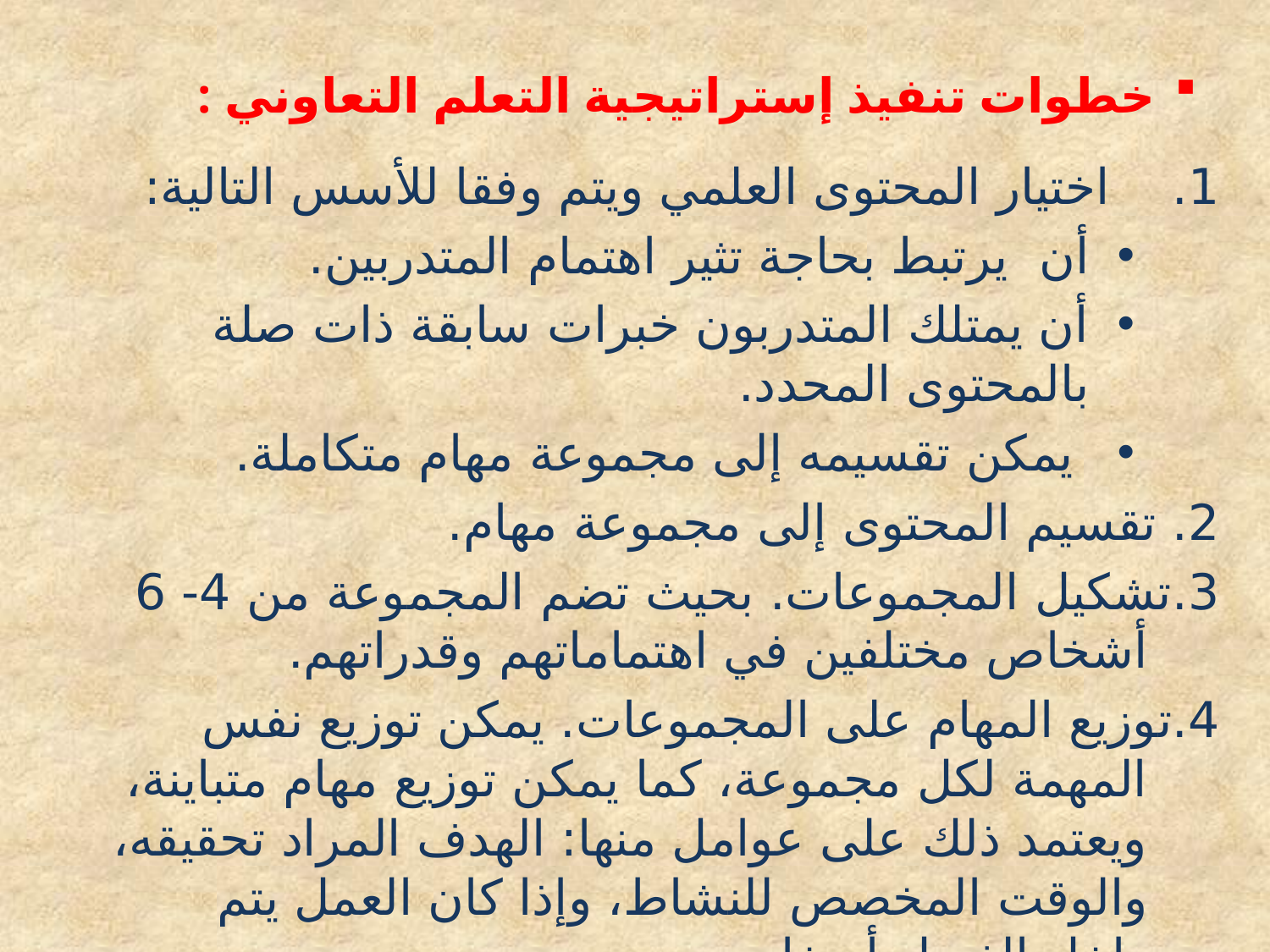

# خطوات تنفيذ إستراتيجية التعلم التعاوني :
1.    اختيار المحتوى العلمي ويتم وفقا للأسس التالية:
أن  يرتبط بحاجة تثير اهتمام المتدربين.
أن يمتلك المتدربون خبرات سابقة ذات صلة بالمحتوى المحدد.
 يمكن تقسيمه إلى مجموعة مهام متكاملة.
2.	 تقسيم المحتوى إلى مجموعة مهام.
3.	تشكيل المجموعات. بحيث تضم المجموعة من 4- 6 أشخاص مختلفين في اهتماماتهم وقدراتهم.
4.	توزيع المهام على المجموعات. يمكن توزيع نفس المهمة لكل مجموعة، كما يمكن توزيع مهام متباينة، ويعتمد ذلك على عوامل منها: الهدف المراد تحقيقه، والوقت المخصص للنشاط، وإذا كان العمل يتم داخل الفصل أو خارجه.